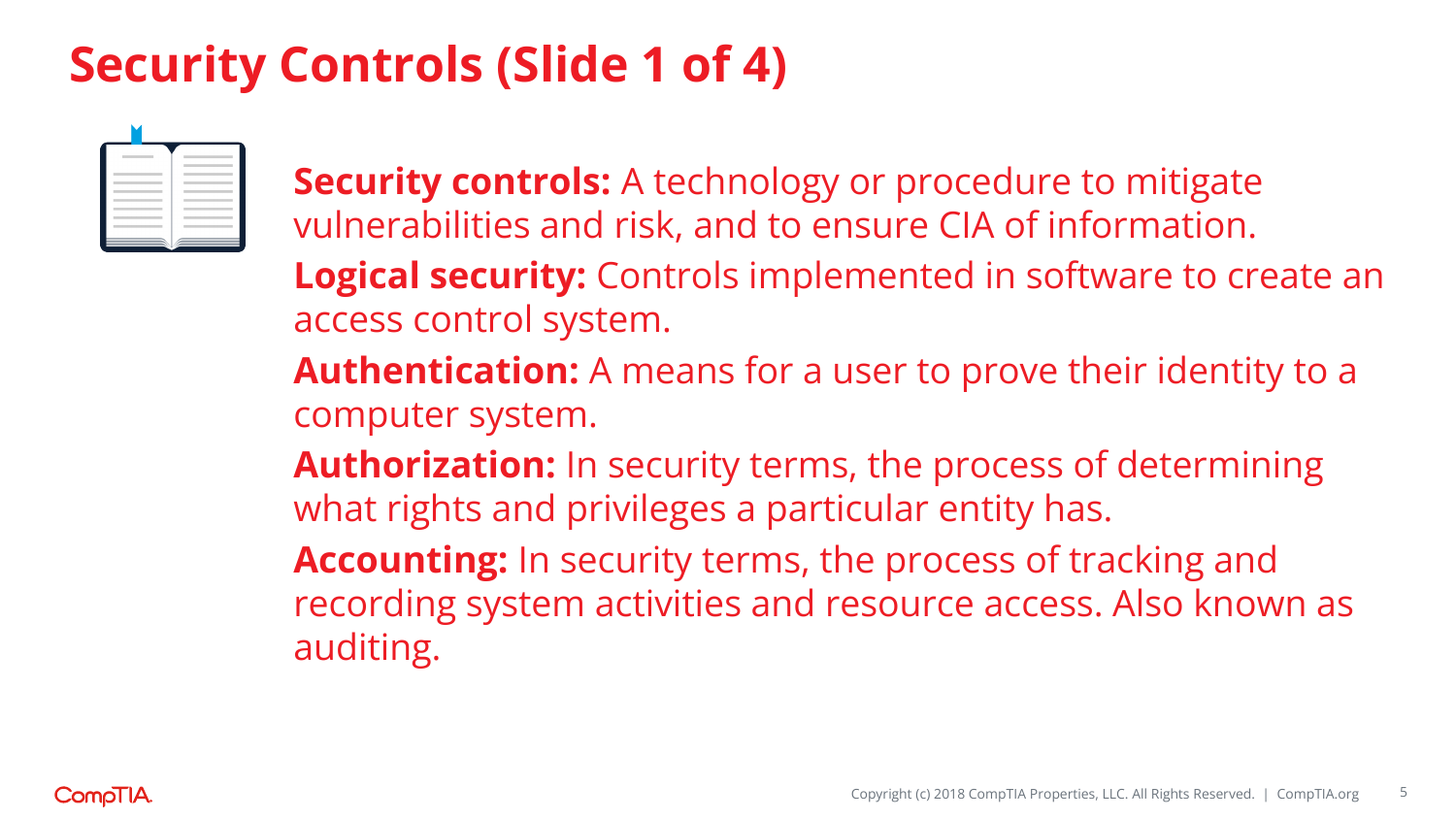

# Security Controls (Slide 1 of 4)
Security controls: A technology or procedure to mitigate vulnerabilities and risk, and to ensure CIA of information.
Logical security: Controls implemented in software to create an access control system.
Authentication: A means for a user to prove their identity to a computer system.
Authorization: In security terms, the process of determining what rights and privileges a particular entity has.
Accounting: In security terms, the process of tracking and recording system activities and resource access. Also known as auditing.
5